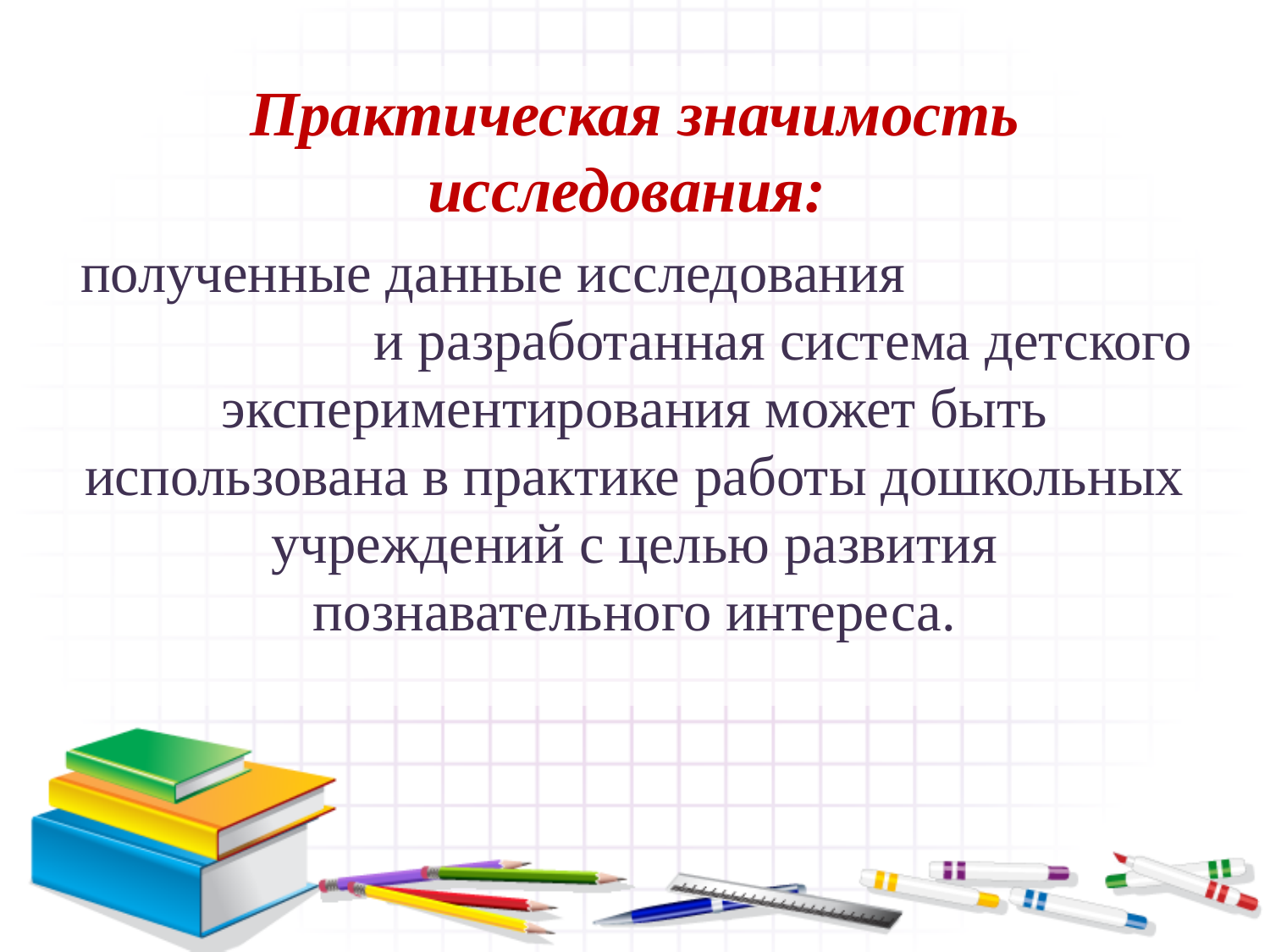

Практическая значимость исследования:
полученные данные исследования                                          и разработанная система детского экспериментирования может быть использована в практике работы дошкольных учреждений с целью развития познавательного интереса.